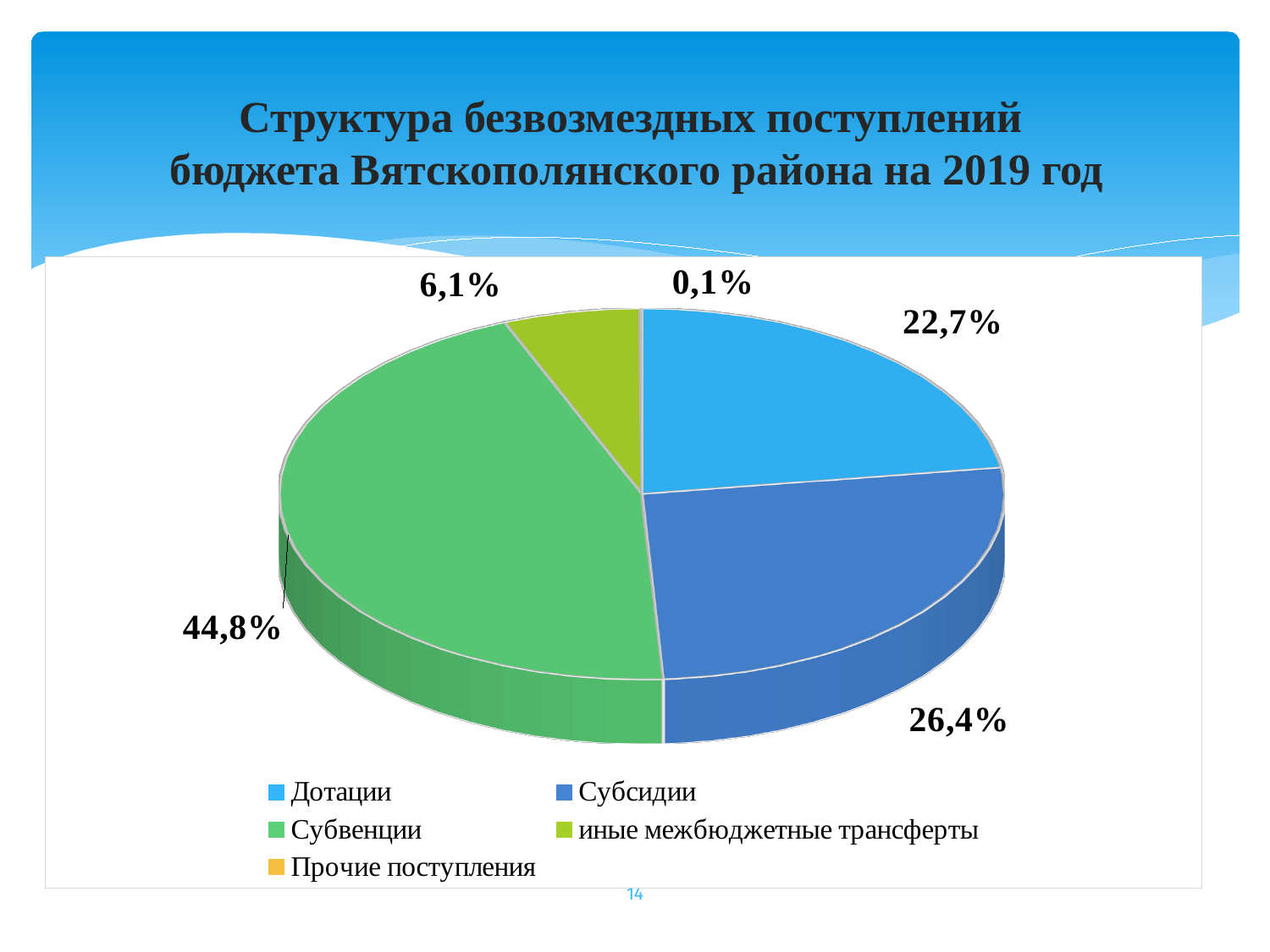

# Структура безвозмездных поступлений бюджета Вятскополянского района на 2019 год

[unsupported chart]

14